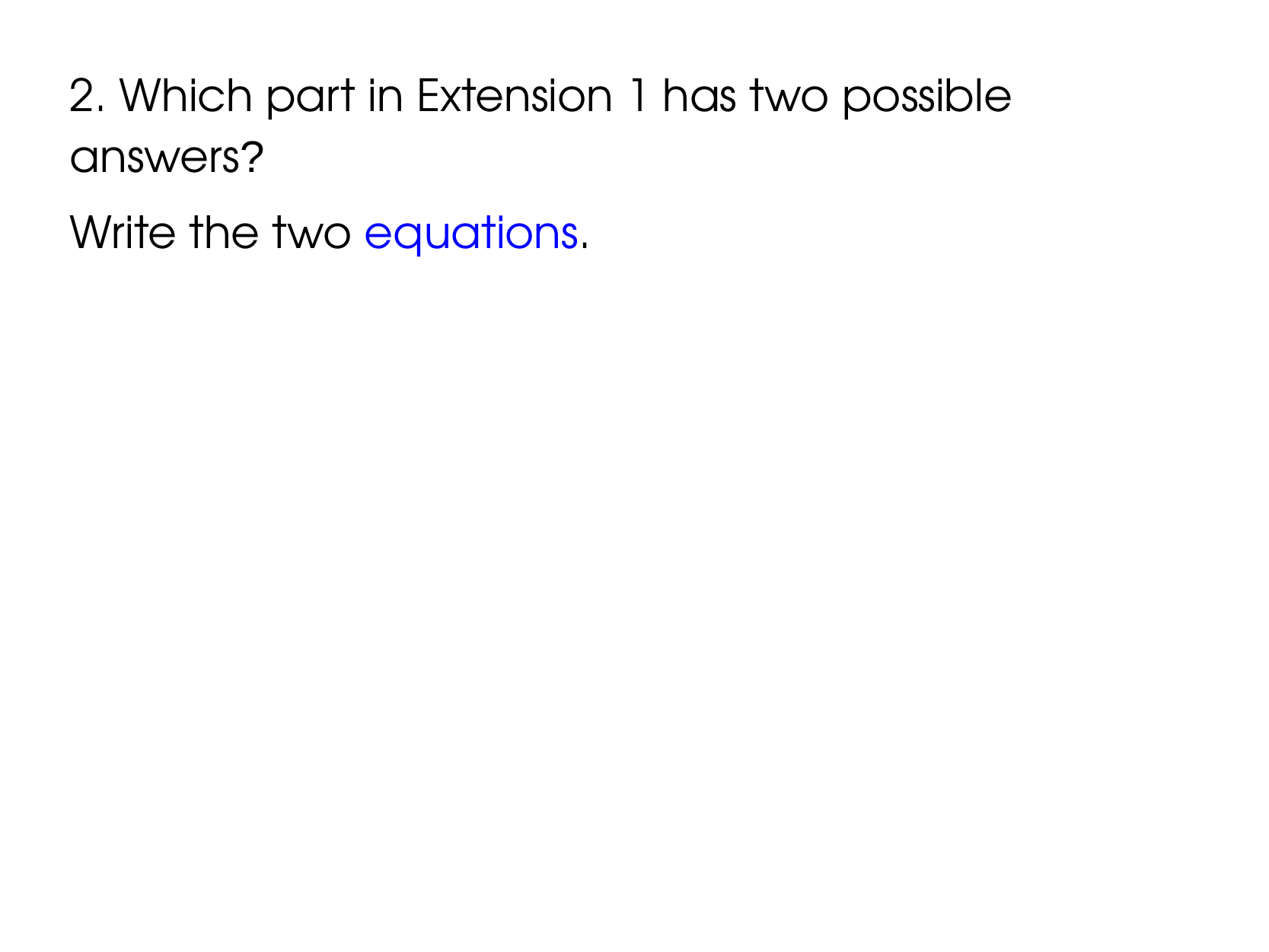

2. Which part in Extension 1 has two possible answers?
Write the two equations.